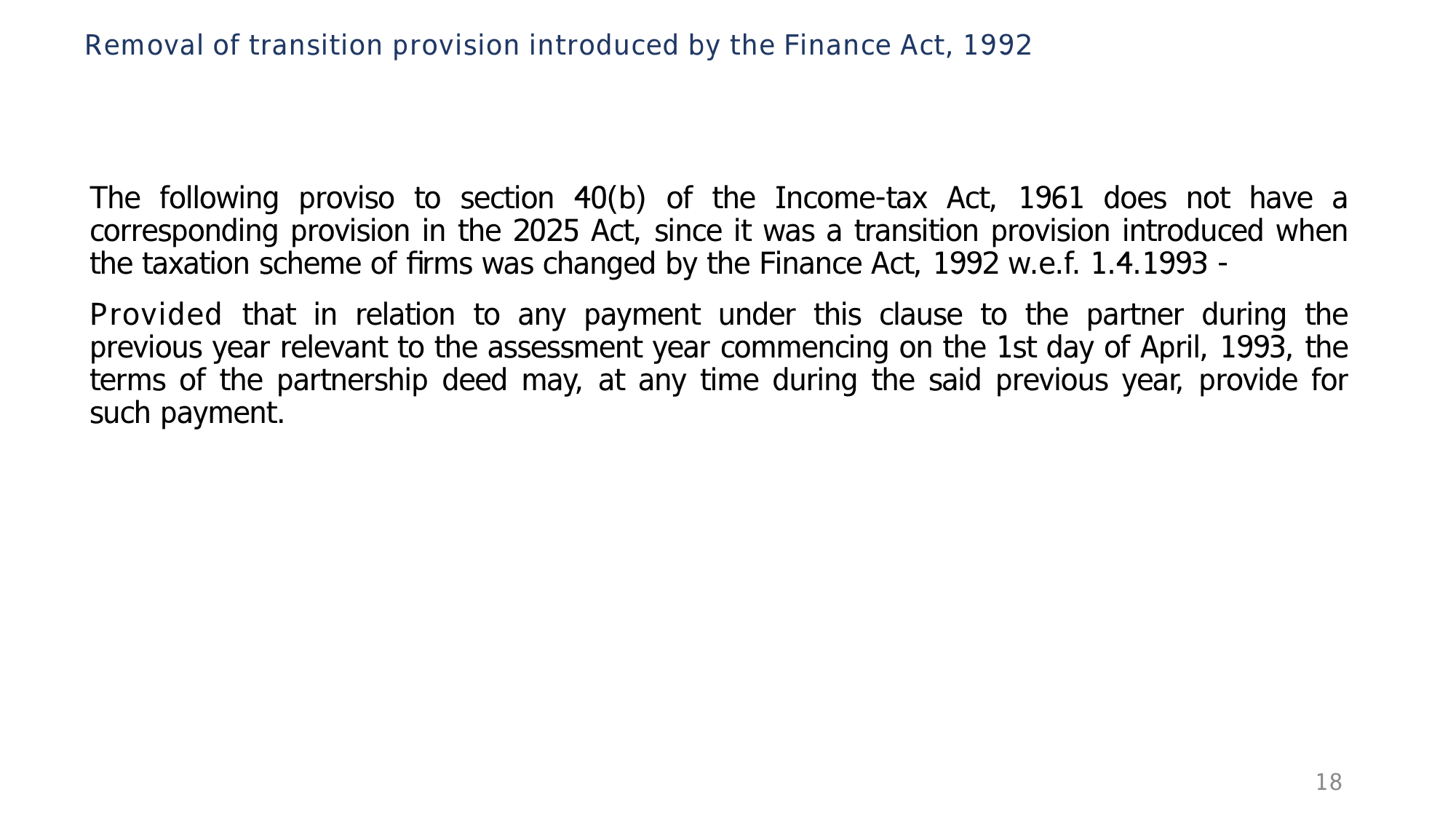

# Removal of transition provision introduced by the Finance Act, 1992
The following proviso to section 40(b) of the Income-tax Act, 1961 does not have a corresponding provision in the 2025 Act, since it was a transition provision introduced when the taxation scheme of firms was changed by the Finance Act, 1992 w.e.f. 1.4.1993 -
Provided that in relation to any payment under this clause to the partner during the previous year relevant to the assessment year commencing on the 1st day of April, 1993, the terms of the partnership deed may, at any time during the said previous year, provide for such payment.

18